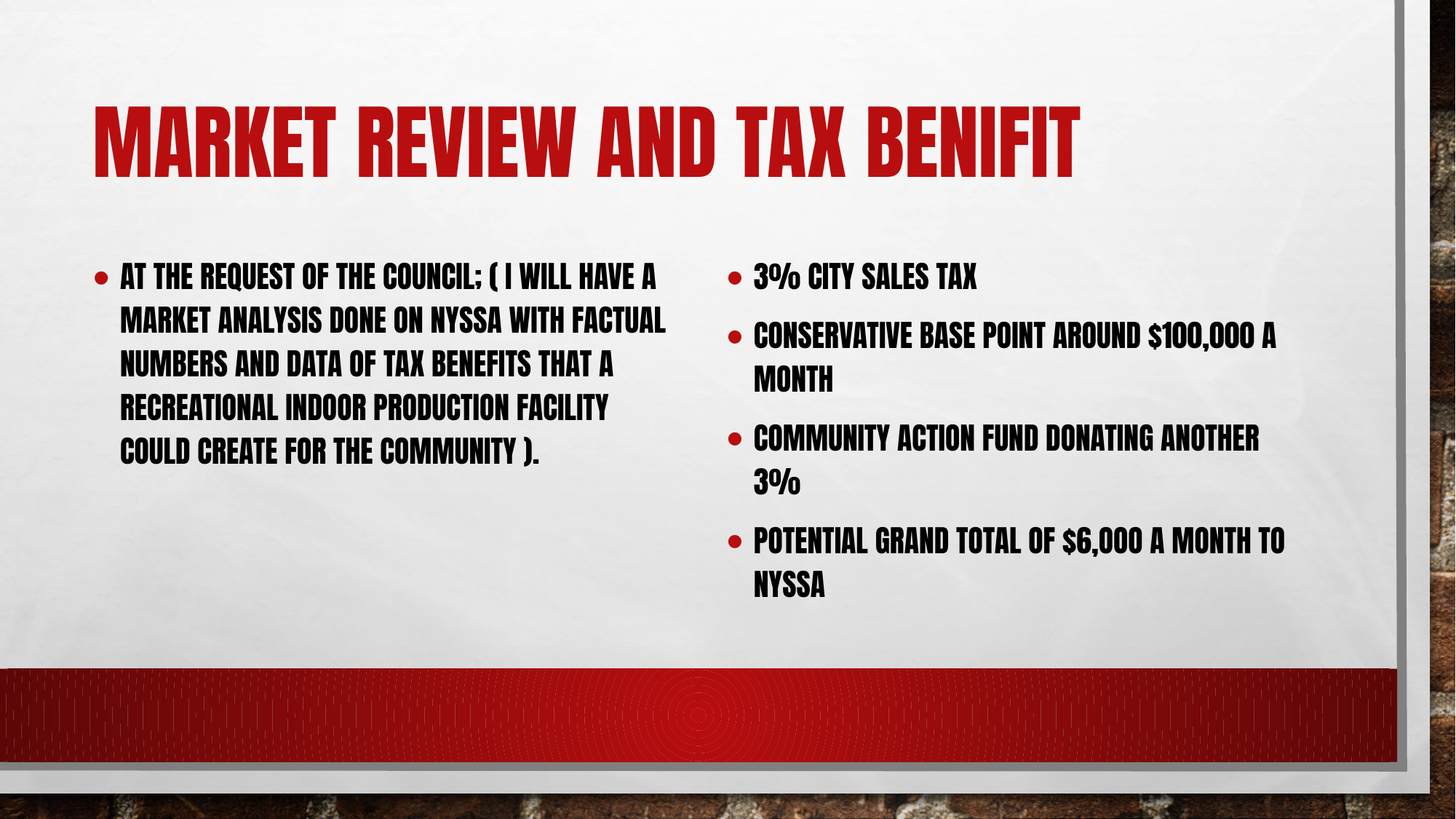

# Market review and tax benifit
At the request of the council; ( I will have a market analysis done on Nyssa with factual numbers and data of tax benefits that a recreational indoor production facility could create for the community ).
3% city sales tax
Conservative base point around $100,000 a month
Community action fund donating another 3%
Potential grand total of $6,ooo a month to Nyssa